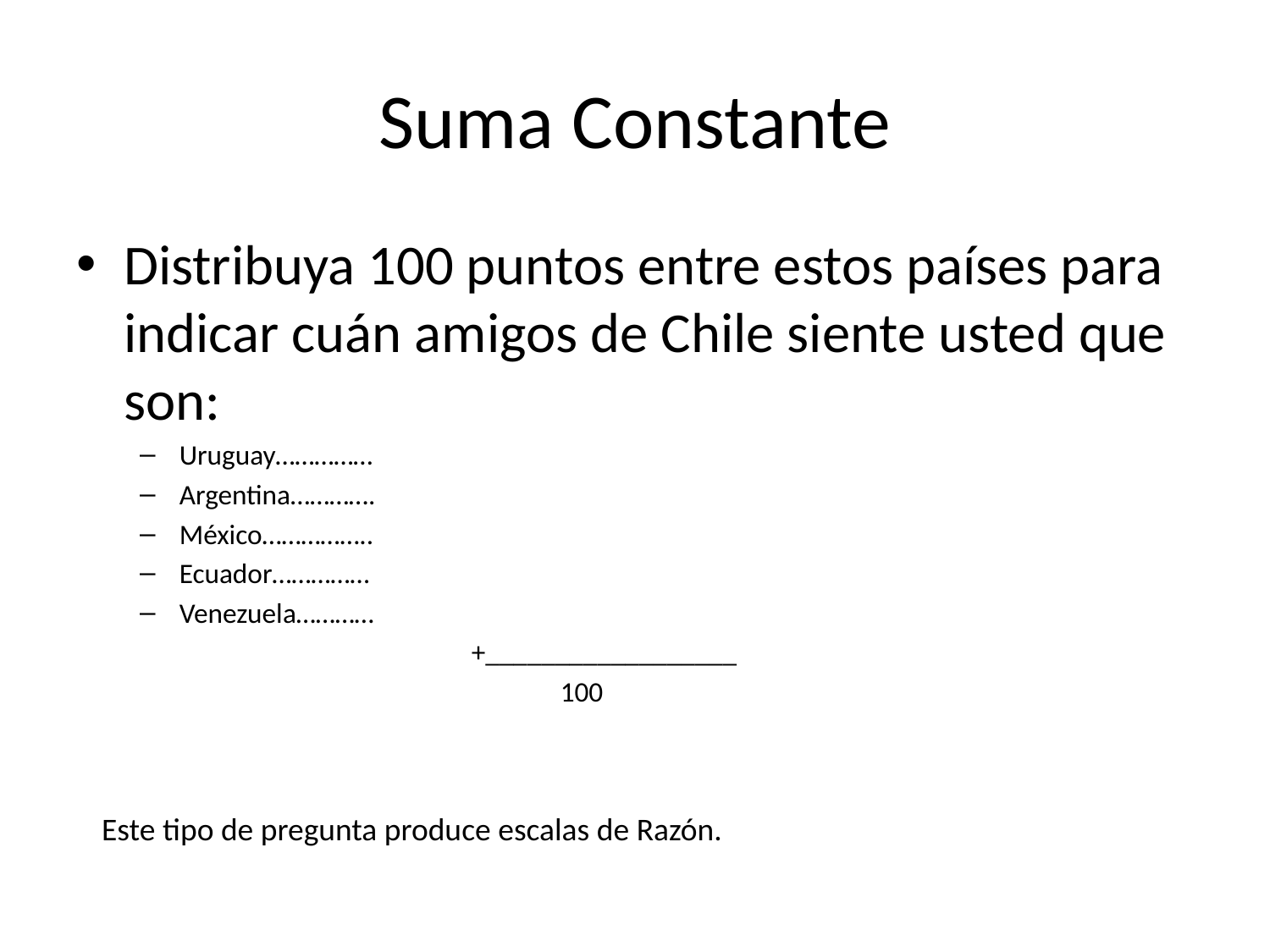

# Suma Constante
Distribuya 100 puntos entre estos países para indicar cuán amigos de Chile siente usted que son:
Uruguay……………
Argentina………….
México……………..
Ecuador……………
Venezuela…………
			      +__________________
				100
Este tipo de pregunta produce escalas de Razón.